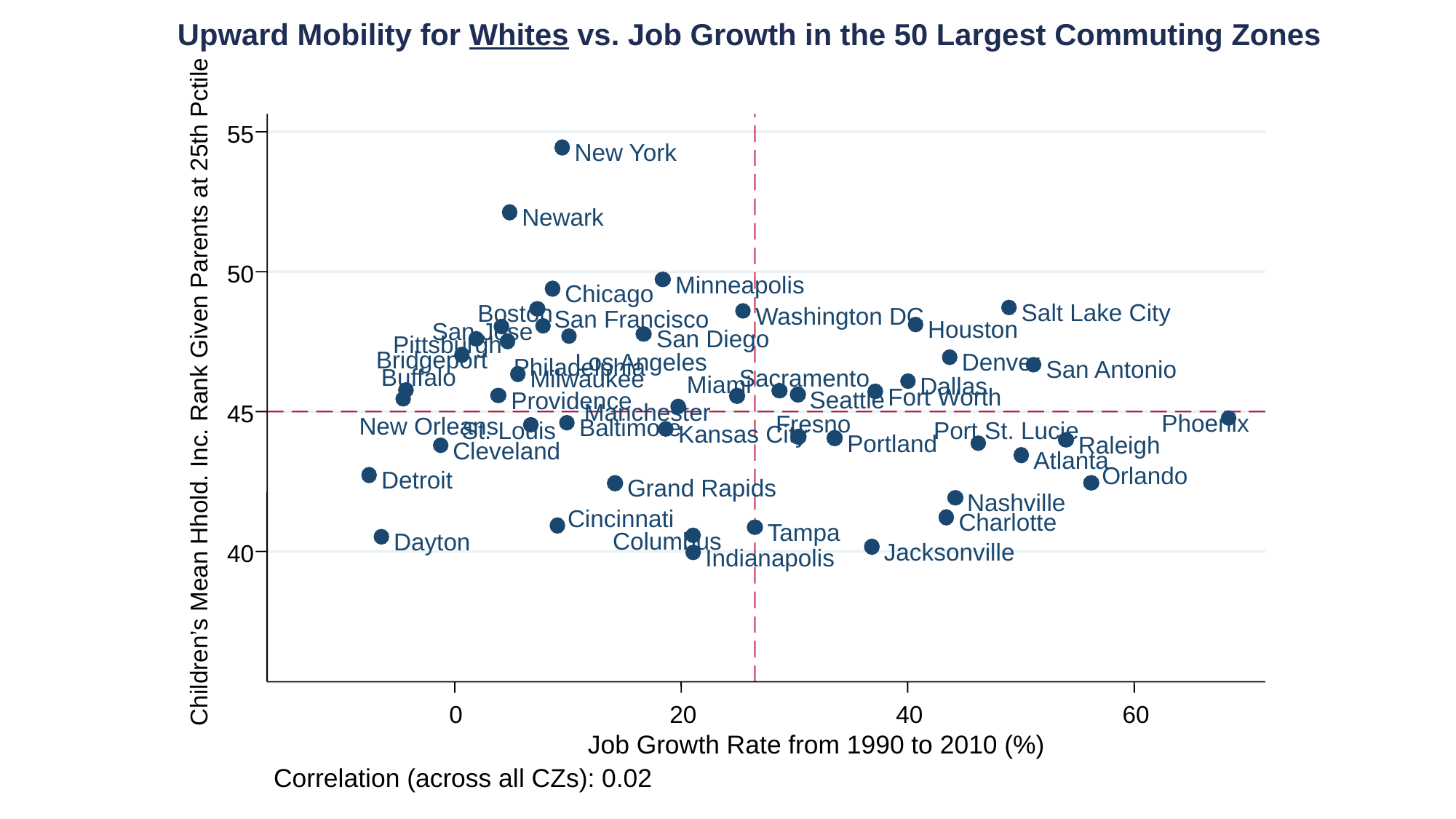

Upward Mobility for Whites vs. Job Growth in the 50 Largest Commuting Zones

55

New York

Newark

50
Minneapolis

Chicago

Salt Lake City
Boston
Washington DC

San Francisco

Houston
San Jose

San Diego

Pittsburgh

Bridgeport

Los Angeles
Denver

Philadelphia
San Antonio

Buffalo
Sacramento
Milwaukee

Miami

Dallas

Children’s Mean Hhold. Inc. Rank Given Parents at 25th Pctile
Fort Worth

Seattle

Providence

Manchester
45

Phoenix
Fresno
New Orleans

Baltimore
St. Louis
Port St. Lucie

Kansas City

Portland

Raleigh

Cleveland

Atlanta

Orlando
Detroit

Grand Rapids

Nashville

Cincinnati
Charlotte

Tampa

Columbus
Dayton

Jacksonville
40

Indianapolis

0
20
40
60
Job Growth Rate from 1990 to 2010 (%)
Correlation (across all CZs): 0.02